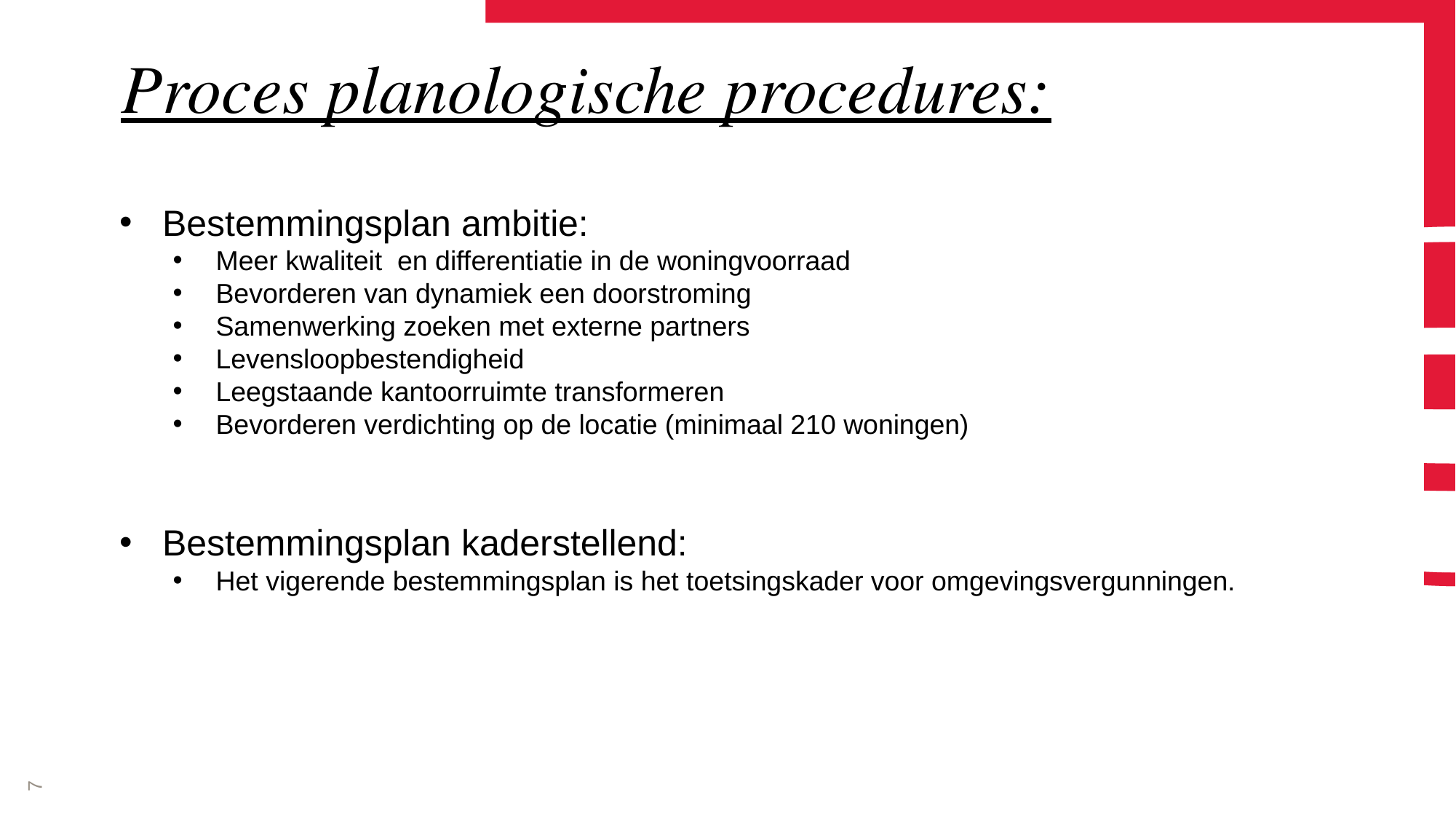

# Proces planologische procedures:
Bestemmingsplan ambitie:
Meer kwaliteit  en differentiatie in de woningvoorraad
Bevorderen van dynamiek een doorstroming
Samenwerking zoeken met externe partners
Levensloopbestendigheid
Leegstaande kantoorruimte transformeren
Bevorderen verdichting op de locatie (minimaal 210 woningen)

Bestemmingsplan kaderstellend:
Het vigerende bestemmingsplan is het toetsingskader voor omgevingsvergunningen.

7